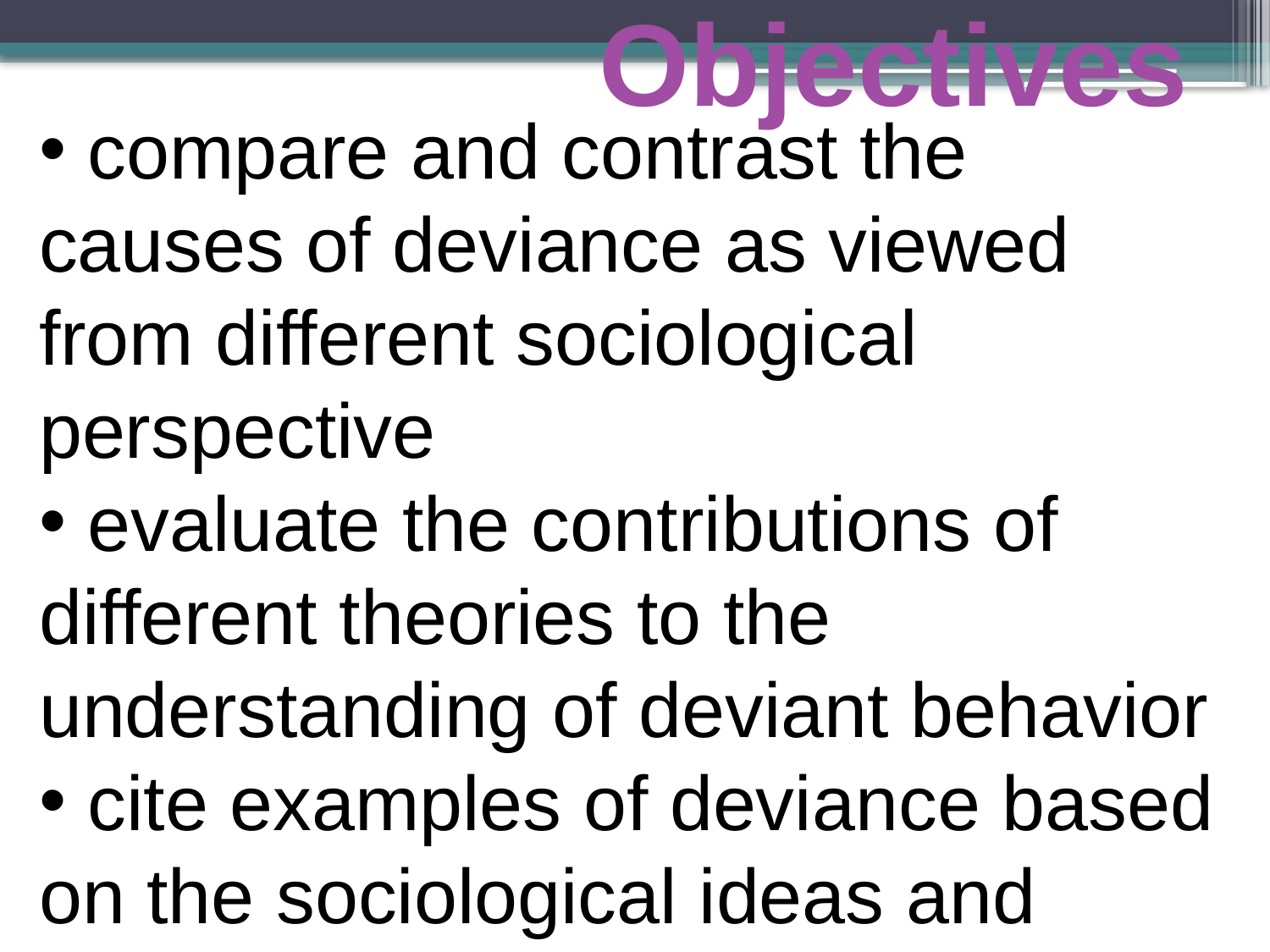

Objectives
 compare and contrast the causes of deviance as viewed from different sociological perspective
 evaluate the contributions of different theories to the understanding of deviant behavior
 cite examples of deviance based on the sociological ideas and perspective